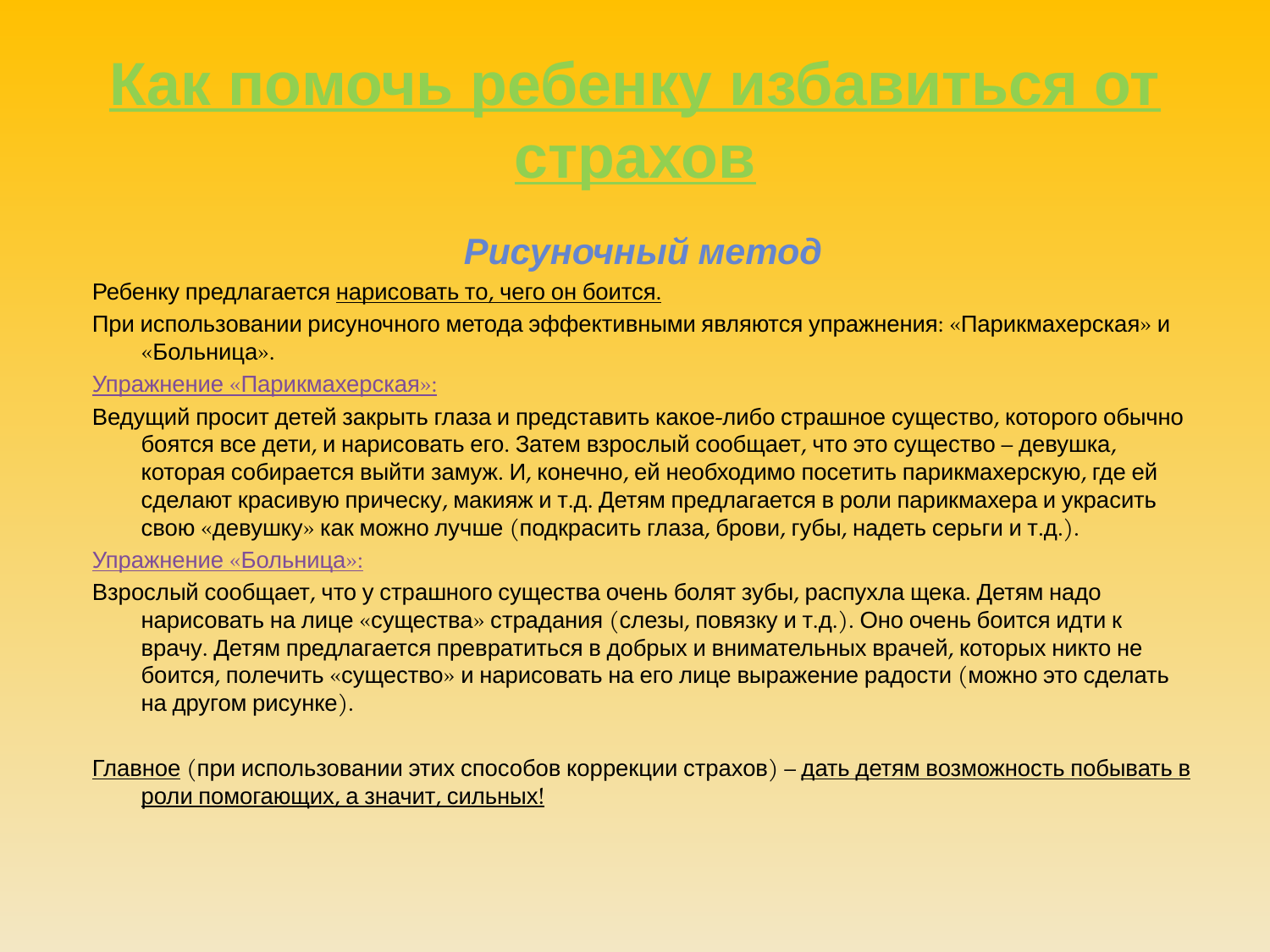

# Как помочь ребенку избавиться от страхов
Рисуночный метод
Ребенку предлагается нарисовать то, чего он боится.
При использовании рисуночного метода эффективными являются упражнения: «Парикмахерская» и «Больница».
Упражнение «Парикмахерская»:
Ведущий просит детей закрыть глаза и представить какое-либо страшное существо, которого обычно боятся все дети, и нарисовать его. Затем взрослый сообщает, что это существо – девушка, которая собирается выйти замуж. И, конечно, ей необходимо посетить парикмахерскую, где ей сделают красивую прическу, макияж и т.д. Детям предлагается в роли парикмахера и украсить свою «девушку» как можно лучше (подкрасить глаза, брови, губы, надеть серьги и т.д.).
Упражнение «Больница»:
Взрослый сообщает, что у страшного существа очень болят зубы, распухла щека. Детям надо нарисовать на лице «существа» страдания (слезы, повязку и т.д.). Оно очень боится идти к врачу. Детям предлагается превратиться в добрых и внимательных врачей, которых никто не боится, полечить «существо» и нарисовать на его лице выражение радости (можно это сделать на другом рисунке).

Главное (при использовании этих способов коррекции страхов) – дать детям возможность побывать в роли помогающих, а значит, сильных!